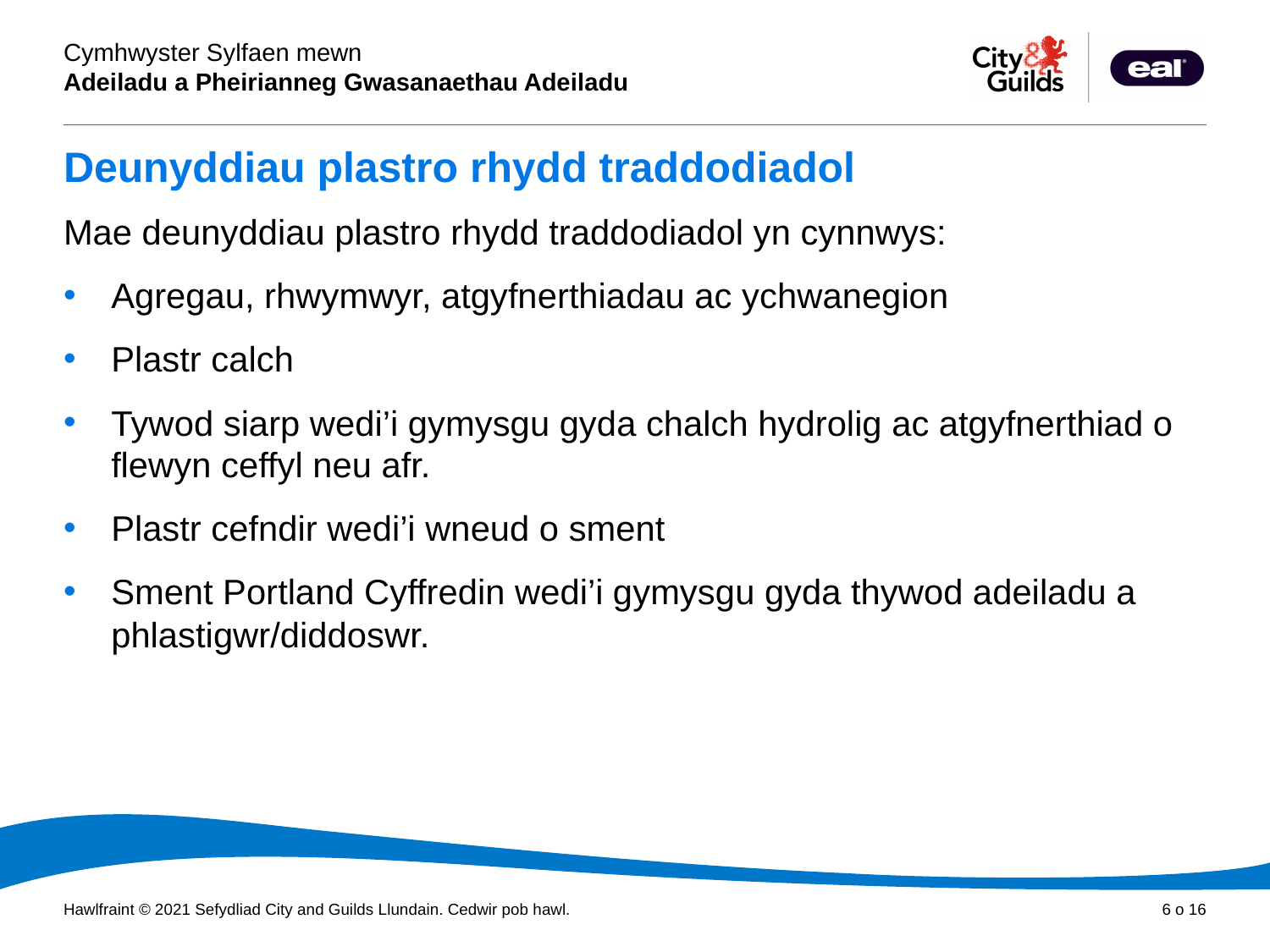

# Deunyddiau plastro rhydd traddodiadol
Mae deunyddiau plastro rhydd traddodiadol yn cynnwys:
Agregau, rhwymwyr, atgyfnerthiadau ac ychwanegion
Plastr calch
Tywod siarp wedi’i gymysgu gyda chalch hydrolig ac atgyfnerthiad o flewyn ceffyl neu afr.
Plastr cefndir wedi’i wneud o sment
Sment Portland Cyffredin wedi’i gymysgu gyda thywod adeiladu a phlastigwr/diddoswr.